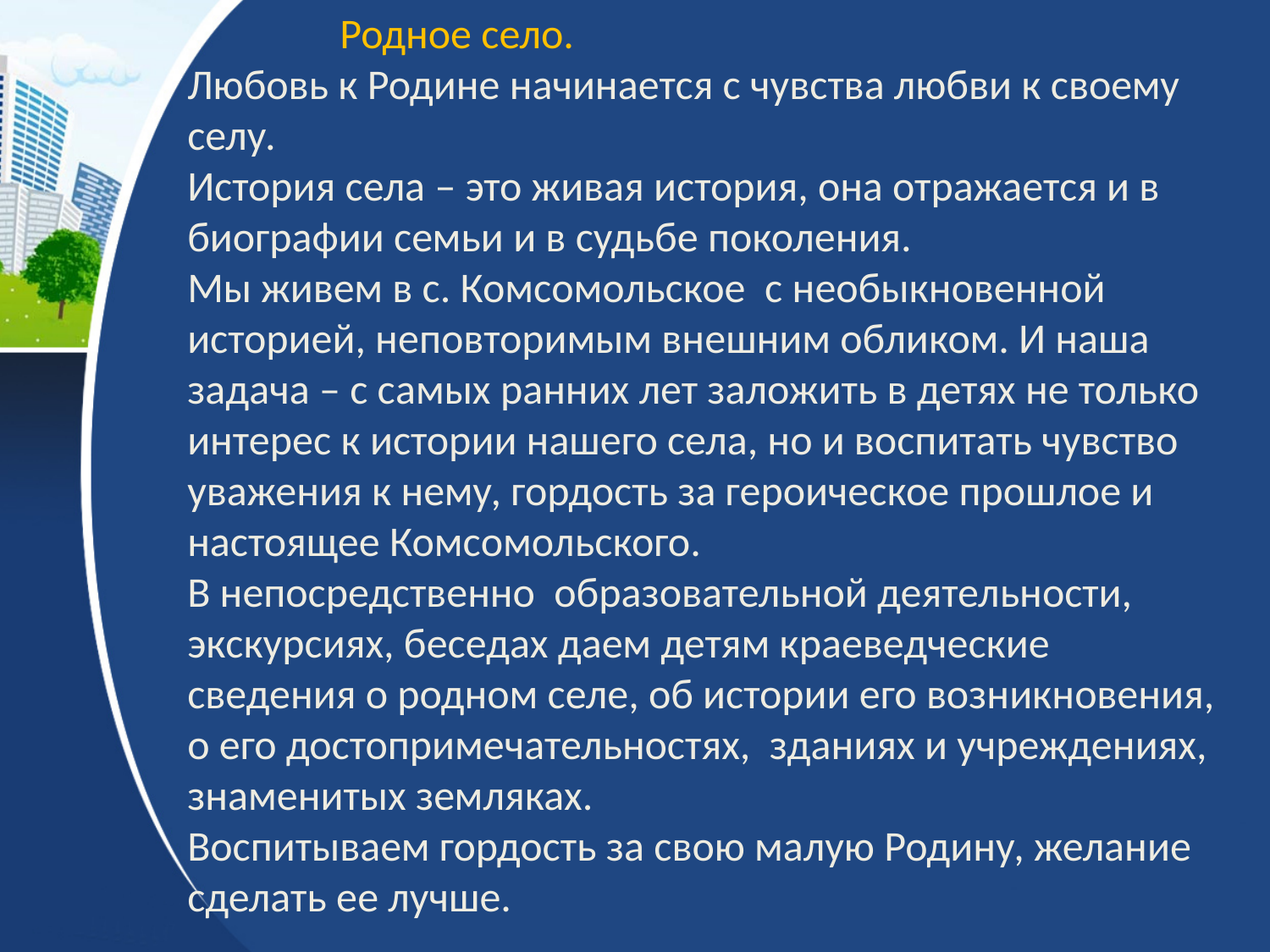

Родное село.
Любовь к Родине начинается с чувства любви к своему селу.
История села – это живая история, она отражается и в биографии семьи и в судьбе поколения.
Мы живем в с. Комсомольское  с необыкновенной историей, неповторимым внешним обликом. И наша задача – с самых ранних лет заложить в детях не только интерес к истории нашего села, но и воспитать чувство уважения к нему, гордость за героическое прошлое и настоящее Комсомольского.
В непосредственно  образовательной деятельности, экскурсиях, беседах даем детям краеведческие сведения о родном селе, об истории его возникновения, о его достопримечательностях,  зданиях и учреждениях, знаменитых земляках.
Воспитываем гордость за свою малую Родину, желание сделать ее лучше.